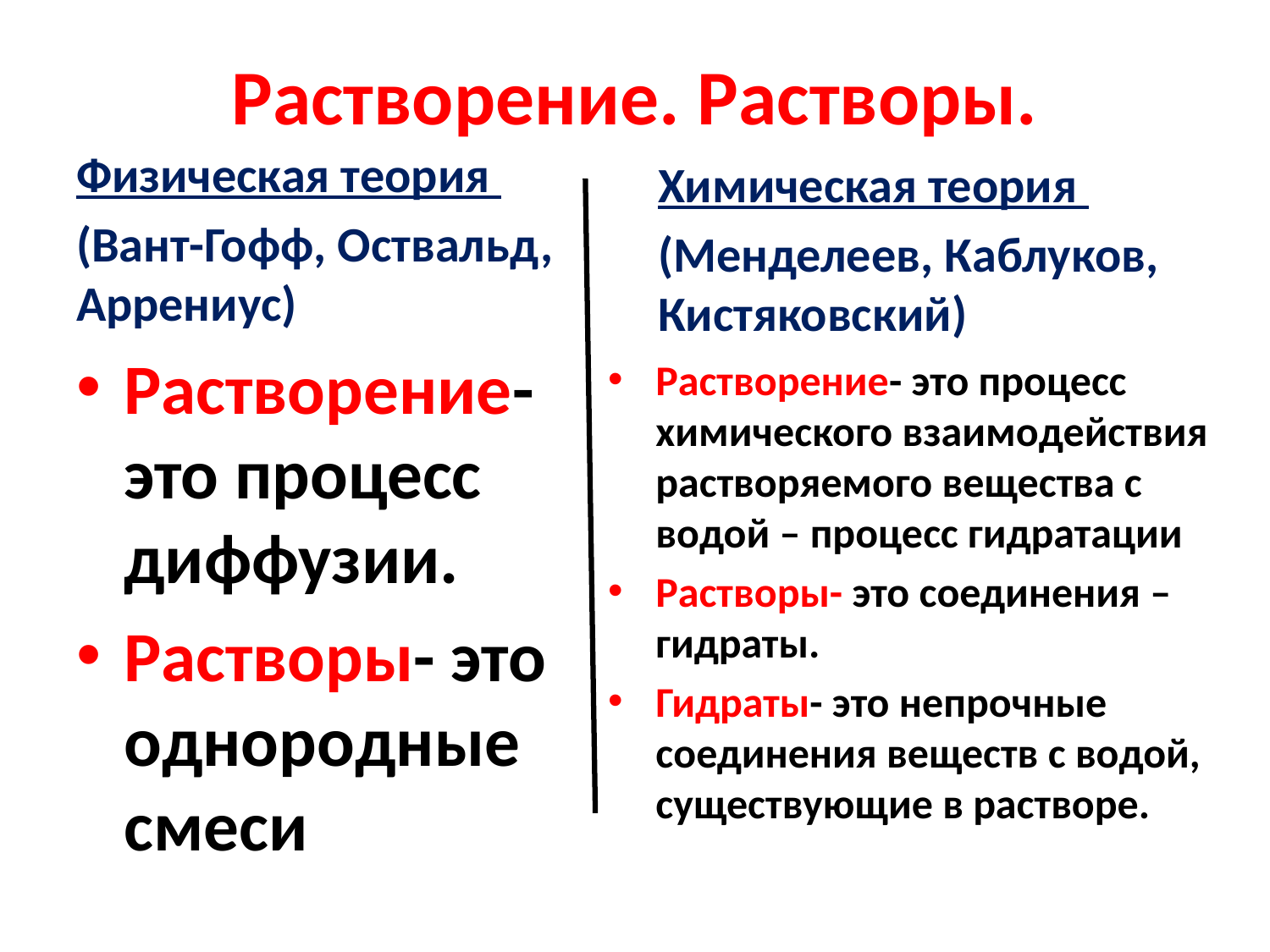

# Растворение. Растворы.
Химическая теория
(Менделеев, Каблуков, Кистяковский)
Физическая теория
(Вант-Гофф, Оствальд, Аррениус)
Растворение- это процесс диффузии.
Растворы- это однородные смеси
Растворение- это процесс химического взаимодействия растворяемого вещества с  водой – процесс гидратации
Растворы- это соединения – гидраты.
Гидраты- это непрочные соединения веществ с водой, существующие в растворе.